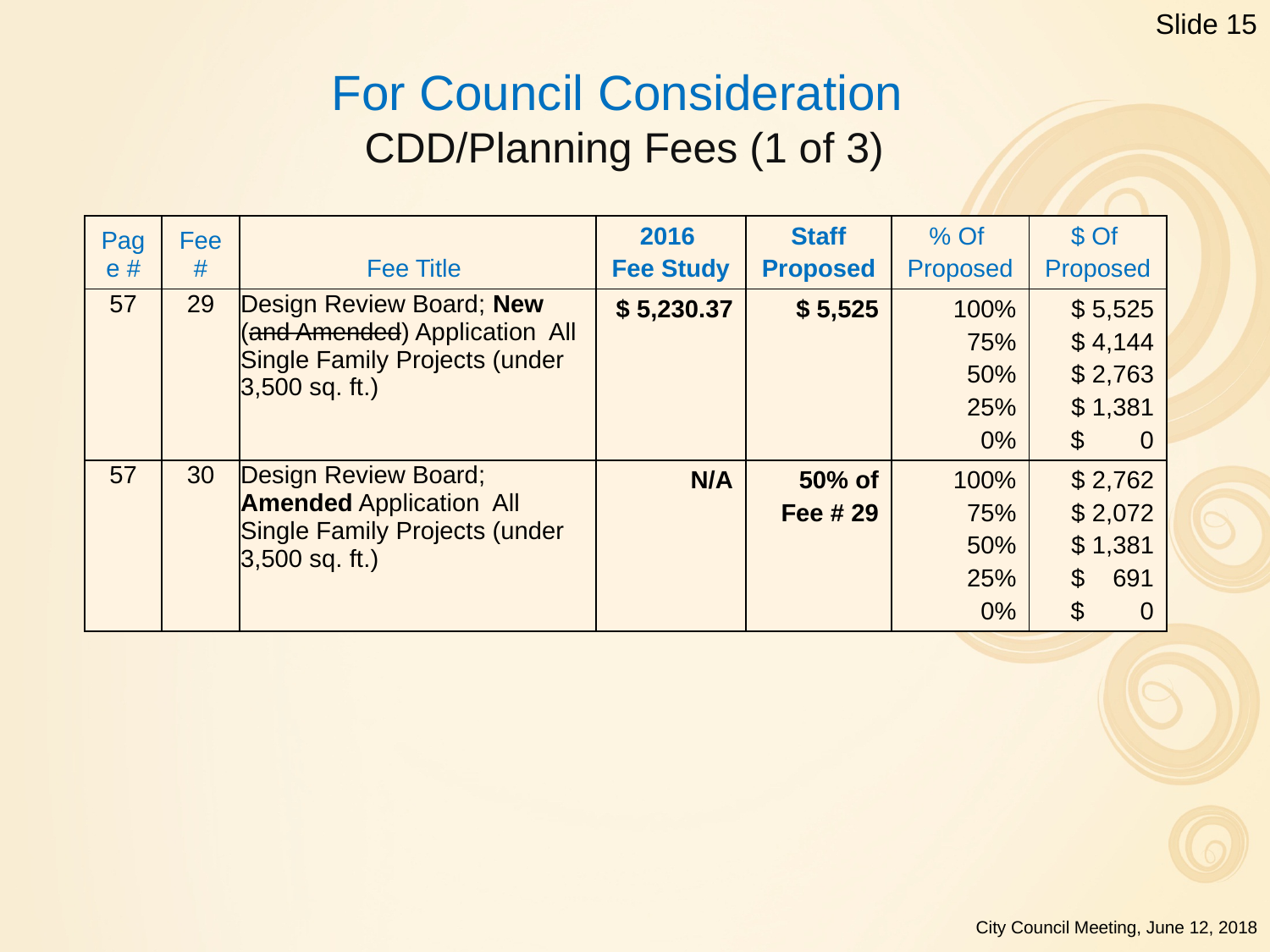

Slide 15
For Council Consideration
CDD/Planning Fees (1 of 3)
| Page # | Fee # | Fee Title | 2016 Fee Study | Staff Proposed | % Of Proposed | $ Of Proposed |
| --- | --- | --- | --- | --- | --- | --- |
| 57 | 29 | Design Review Board; New (and Amended) Application All Single Family Projects (under 3,500 sq. ft.) | $ 5,230.37 | $ 5,525 | 100% 75% 50% 25% 0% | $ 5,525 $ 4,144 $ 2,763 $ 1,381 $ 0 |
| 57 | 30 | Design Review Board; Amended Application All Single Family Projects (under 3,500 sq. ft.) | N/A | 50% of Fee # 29 | 100% 75% 50% 25% 0% | $ 2,762 $ 2,072 $ 1,381 $ 691 $ 0 |

City Council Meeting, June 12, 2018